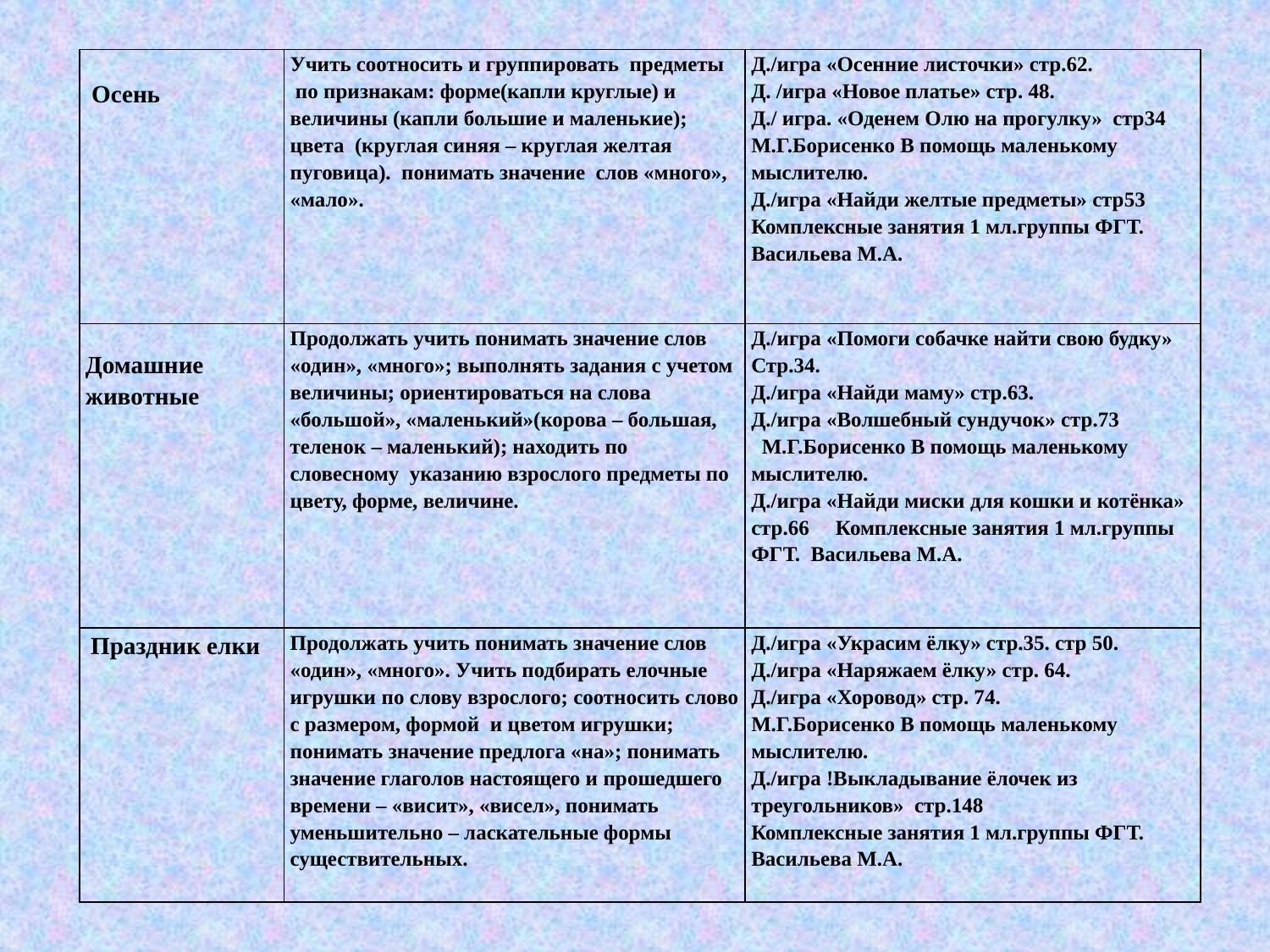

| Осень | Учить соотносить и группировать предметы по признакам: форме(капли круглые) и величины (капли большие и маленькие); цвета (круглая синяя – круглая желтая пуговица). понимать значение слов «много», «мало». | Д./игра «Осенние листочки» стр.62. Д. /игра «Новое платье» стр. 48. Д./ игра. «Оденем Олю на прогулку» стр34 М.Г.Борисенко В помощь маленькому мыслителю. Д./игра «Найди желтые предметы» стр53 Комплексные занятия 1 мл.группы ФГТ. Васильева М.А. |
| --- | --- | --- |
| Домашние животные | Продолжать учить понимать значение слов «один», «много»; выполнять задания с учетом величины; ориентироваться на слова «большой», «маленький»(корова – большая, теленок – маленький); находить по словесному указанию взрослого предметы по цвету, форме, величине. | Д./игра «Помоги собачке найти свою будку» Стр.34. Д./игра «Найди маму» стр.63. Д./игра «Волшебный сундучок» стр.73 М.Г.Борисенко В помощь маленькому мыслителю. Д./игра «Найди миски для кошки и котёнка» стр.66 Комплексные занятия 1 мл.группы ФГТ. Васильева М.А. |
| Праздник елки | Продолжать учить понимать значение слов «один», «много». Учить подбирать елочные игрушки по слову взрослого; соотносить слово с размером, формой и цветом игрушки; понимать значение предлога «на»; понимать значение глаголов настоящего и прошедшего времени – «висит», «висел», понимать уменьшительно – ласкательные формы существительных. | Д./игра «Украсим ёлку» стр.35. стр 50. Д./игра «Наряжаем ёлку» стр. 64. Д./игра «Хоровод» стр. 74. М.Г.Борисенко В помощь маленькому мыслителю. Д./игра !Выкладывание ёлочек из треугольников» стр.148 Комплексные занятия 1 мл.группы ФГТ. Васильева М.А. |